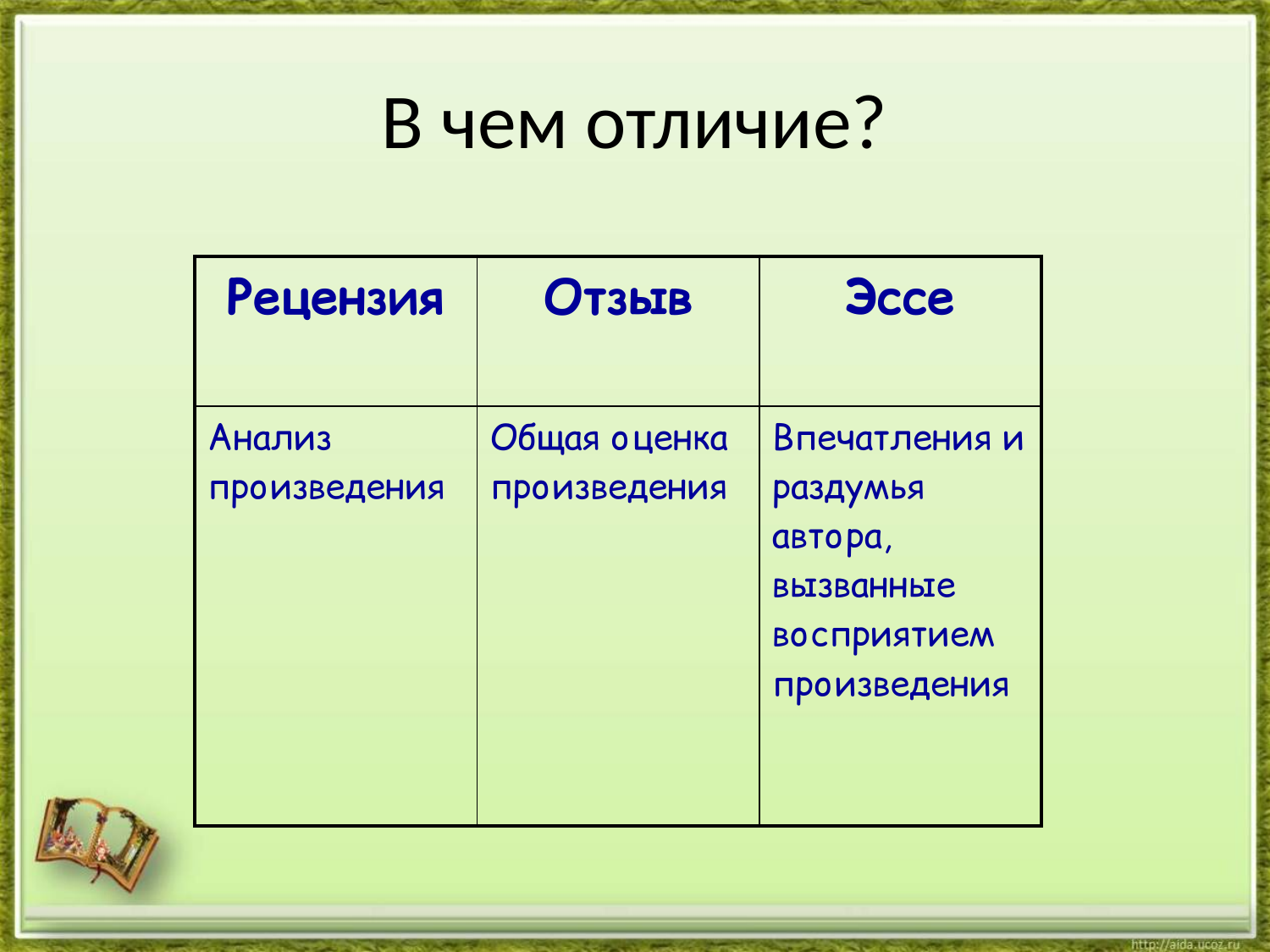

# В чем отличие?
| Рецензия | Отзыв | Эссе |
| --- | --- | --- |
| Анализ произведения | Общая оценка произведения | Впечатления и раздумья автора, вызванные восприятием произведения |